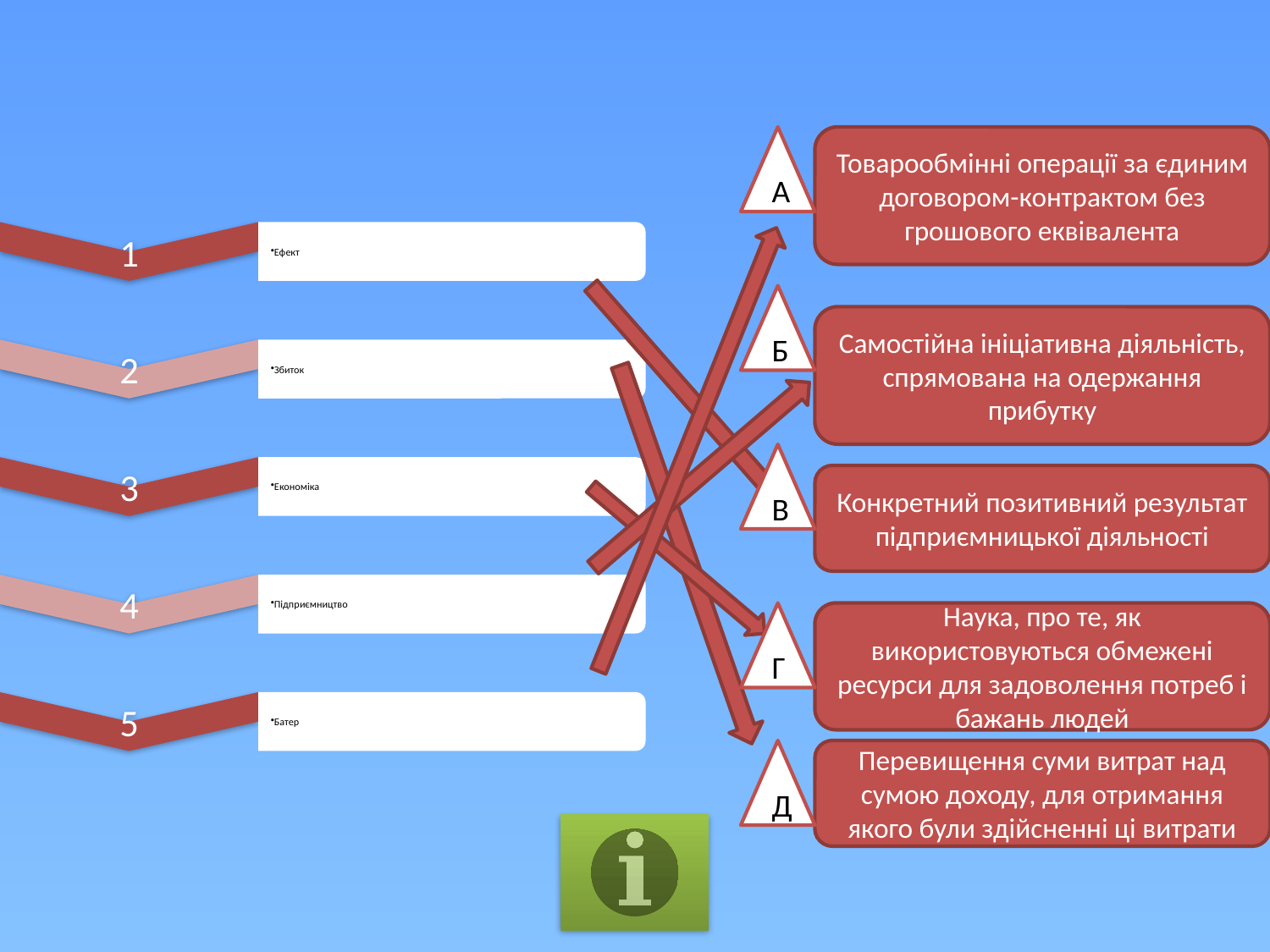

#
А
Товарообмінні операції за єдиним договором-контрактом без грошового еквівалента
1
Ефект
2
Збиток
3
Економіка
5
Батер
Підприємництво
4

Б
Самостійна ініціативна діяльність, спрямована на одержання прибутку

В

Конкретний позитивний результат підприємницької діяльності

Г
Наука, про те, як використовуються обмежені ресурси для задоволення потреб і бажань людей
Д
Перевищення суми витрат над сумою доходу, для отримання якого були здійсненні ці витрати